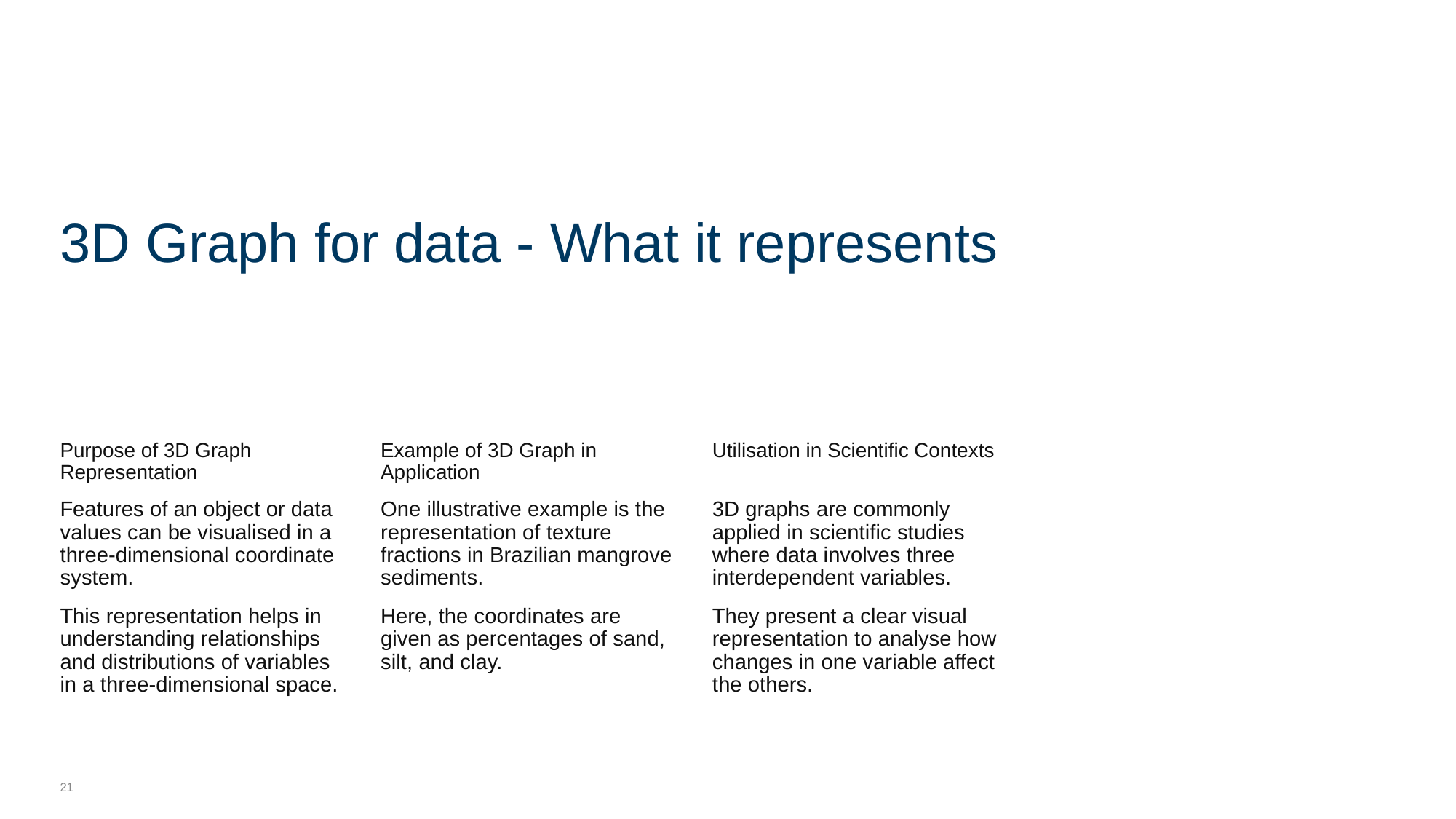

3D Graph for data - What it represents
Purpose of 3D Graph Representation
Example of 3D Graph in Application
Utilisation in Scientific Contexts
Features of an object or data values can be visualised in a three-dimensional coordinate system.
This representation helps in understanding relationships and distributions of variables in a three-dimensional space.
One illustrative example is the representation of texture fractions in Brazilian mangrove sediments.
Here, the coordinates are given as percentages of sand, silt, and clay.
3D graphs are commonly applied in scientific studies where data involves three interdependent variables.
They present a clear visual representation to analyse how changes in one variable affect the others.
21